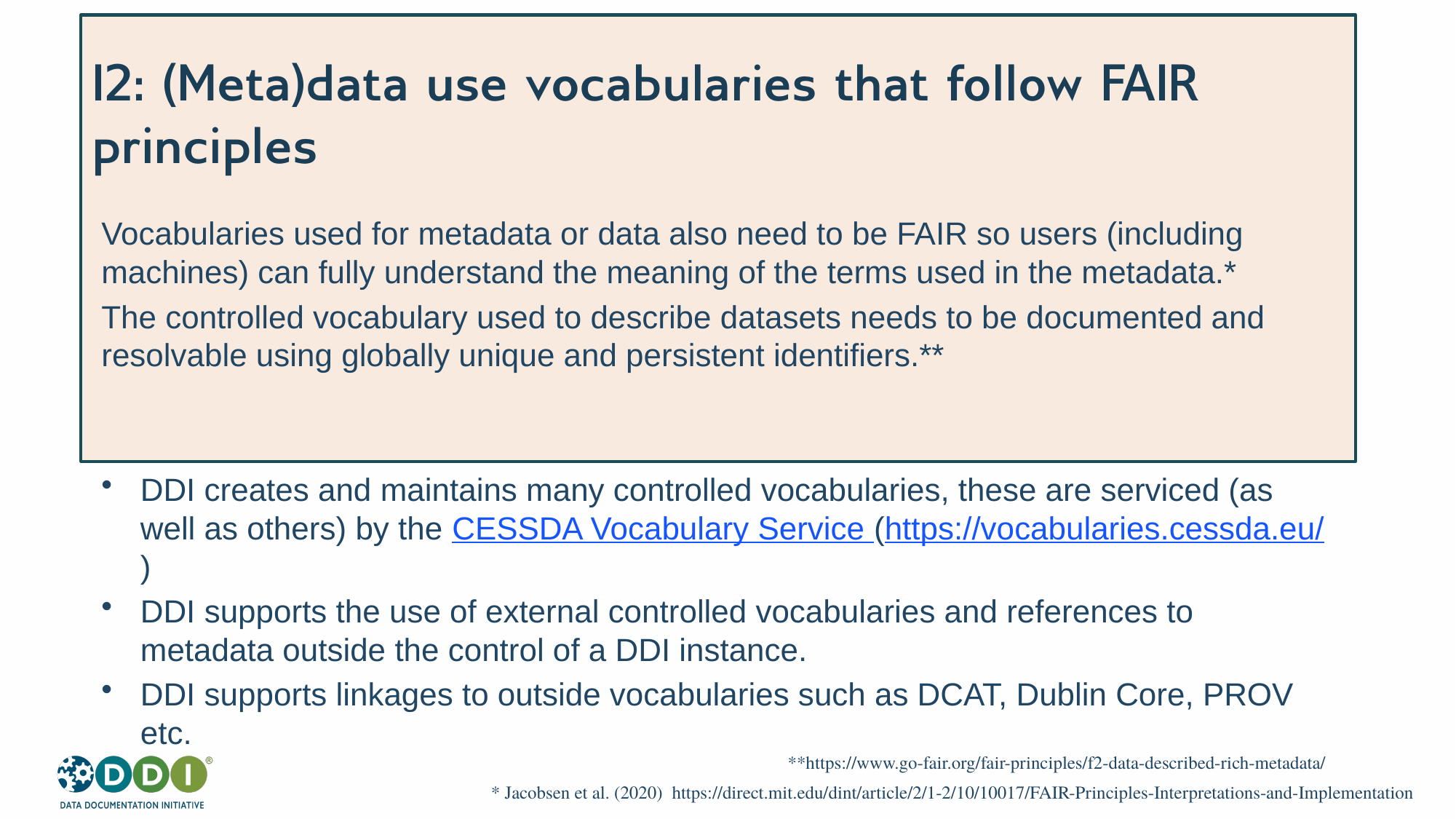

# I2: (Meta)data use vocabularies that follow FAIR principles
Vocabularies used for metadata or data also need to be FAIR so users (including machines) can fully understand the meaning of the terms used in the metadata.*
The controlled vocabulary used to describe datasets needs to be documented and resolvable using globally unique and persistent identifiers.**

DDI creates and maintains many controlled vocabularies, these are serviced (as well as others) by the CESSDA Vocabulary Service (https://vocabularies.cessda.eu/)
DDI supports the use of external controlled vocabularies and references to metadata outside the control of a DDI instance.
DDI supports linkages to outside vocabularies such as DCAT, Dublin Core, PROV etc.
**https://www.go-fair.org/fair-principles/f2-data-described-rich-metadata/
* Jacobsen et al. (2020)  https://direct.mit.edu/dint/article/2/1-2/10/10017/FAIR-Principles-Interpretations-and-Implementation